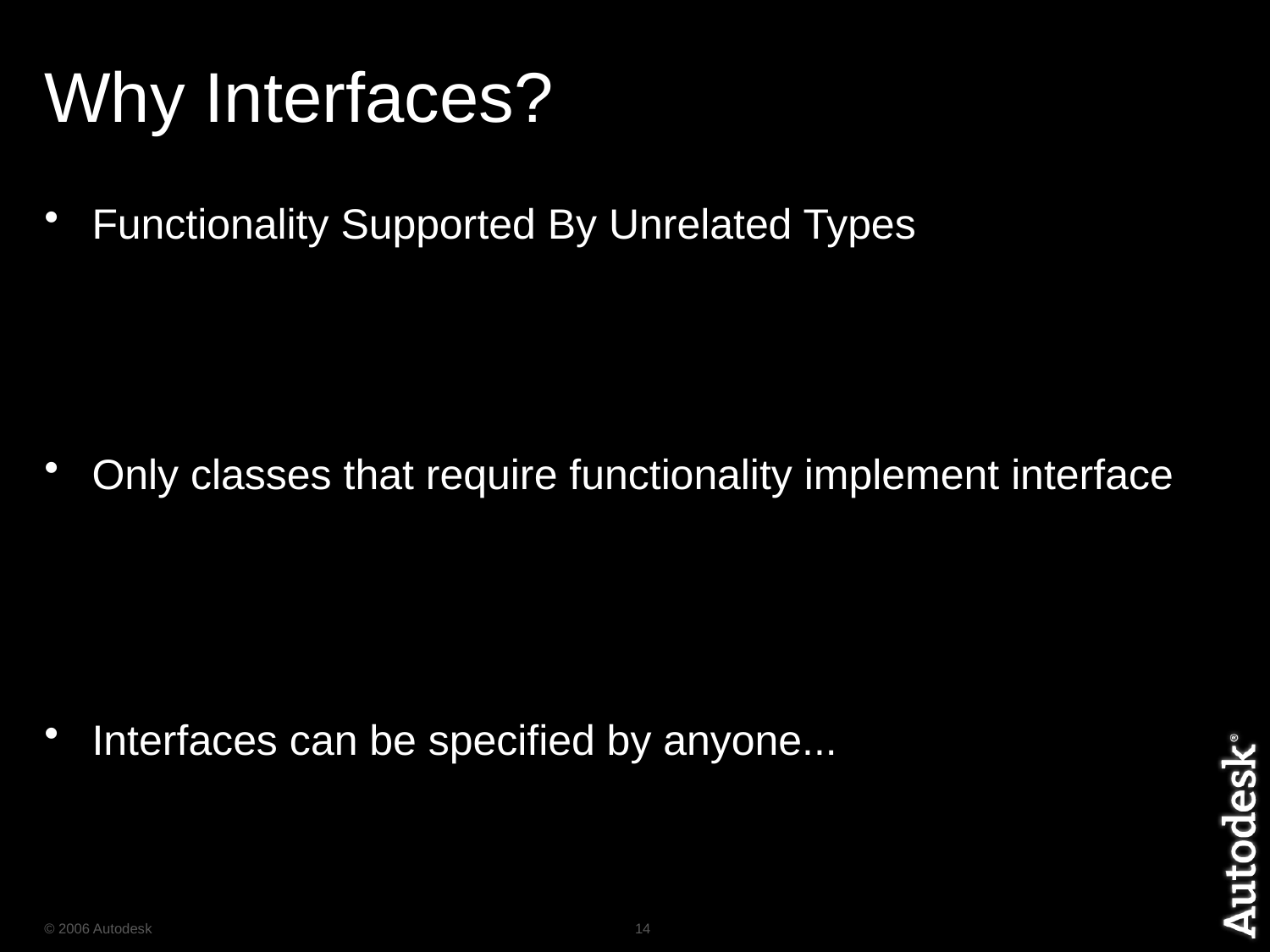

# Why Interfaces?
Functionality Supported By Unrelated Types

Only classes that require functionality implement interface

Interfaces can be specified by anyone...